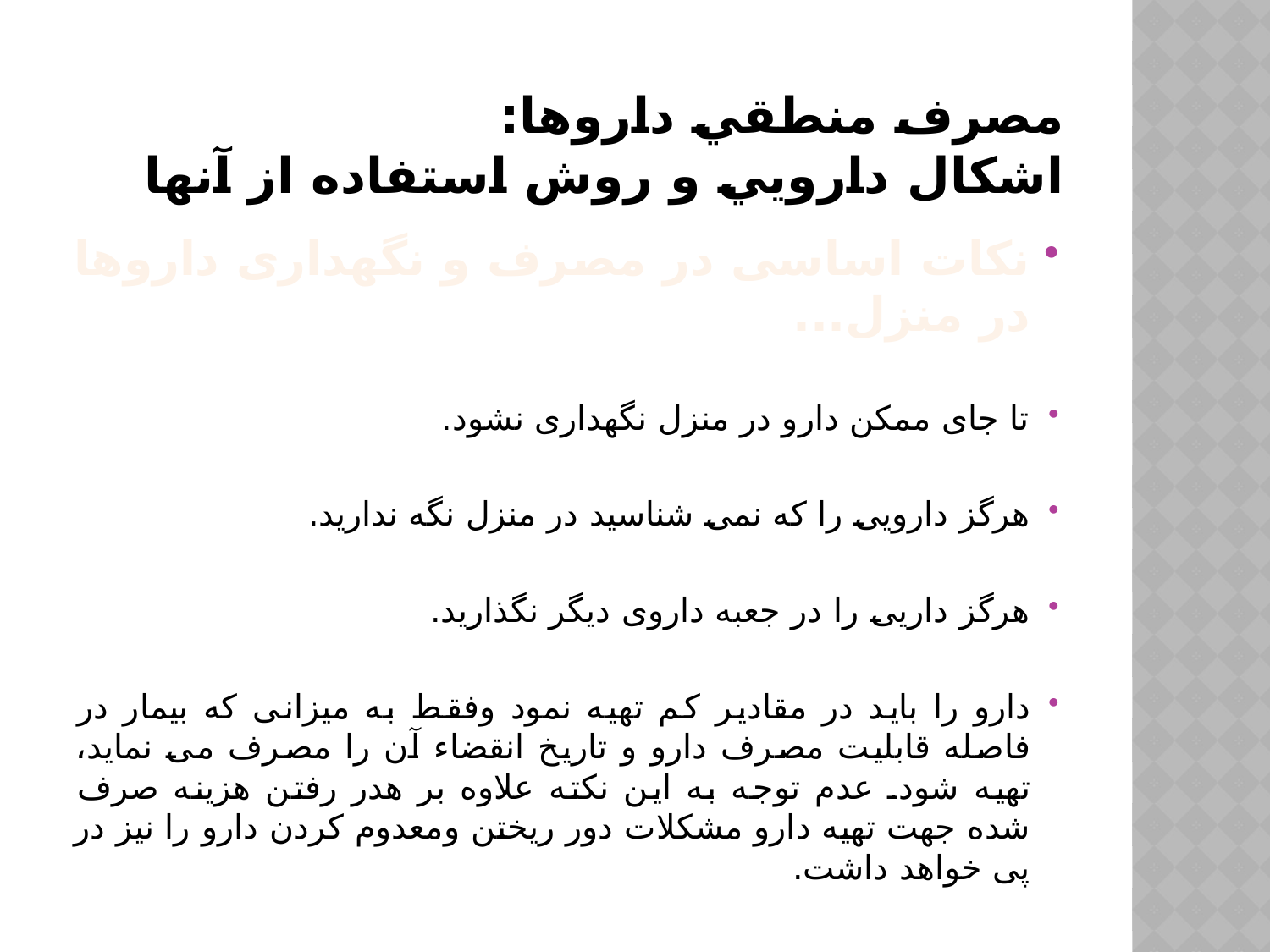

# مصرف منطقي داروها: اشكال دارويي و روش استفاده از آنها
نکات اساسی در مصرف و نگهداری داروها در منزل...

تا جای ممکن دارو در منزل نگهداری نشود.

هرگز دارویی را که نمی شناسید در منزل نگه ندارید.

هرگز داریی را در جعبه داروی دیگر نگذارید.

دارو را باید در مقادیر کم تهیه نمود وفقط به میزانی که بیمار در فاصله قابلیت مصرف دارو و تاریخ انقضاء آن را مصرف می نماید، تهیه شود. عدم توجه به این نکته علاوه بر هدر رفتن هزینه صرف شده جهت تهیه دارو مشکلات دور ریختن ومعدوم کردن دارو را نیز در پی خواهد داشت.